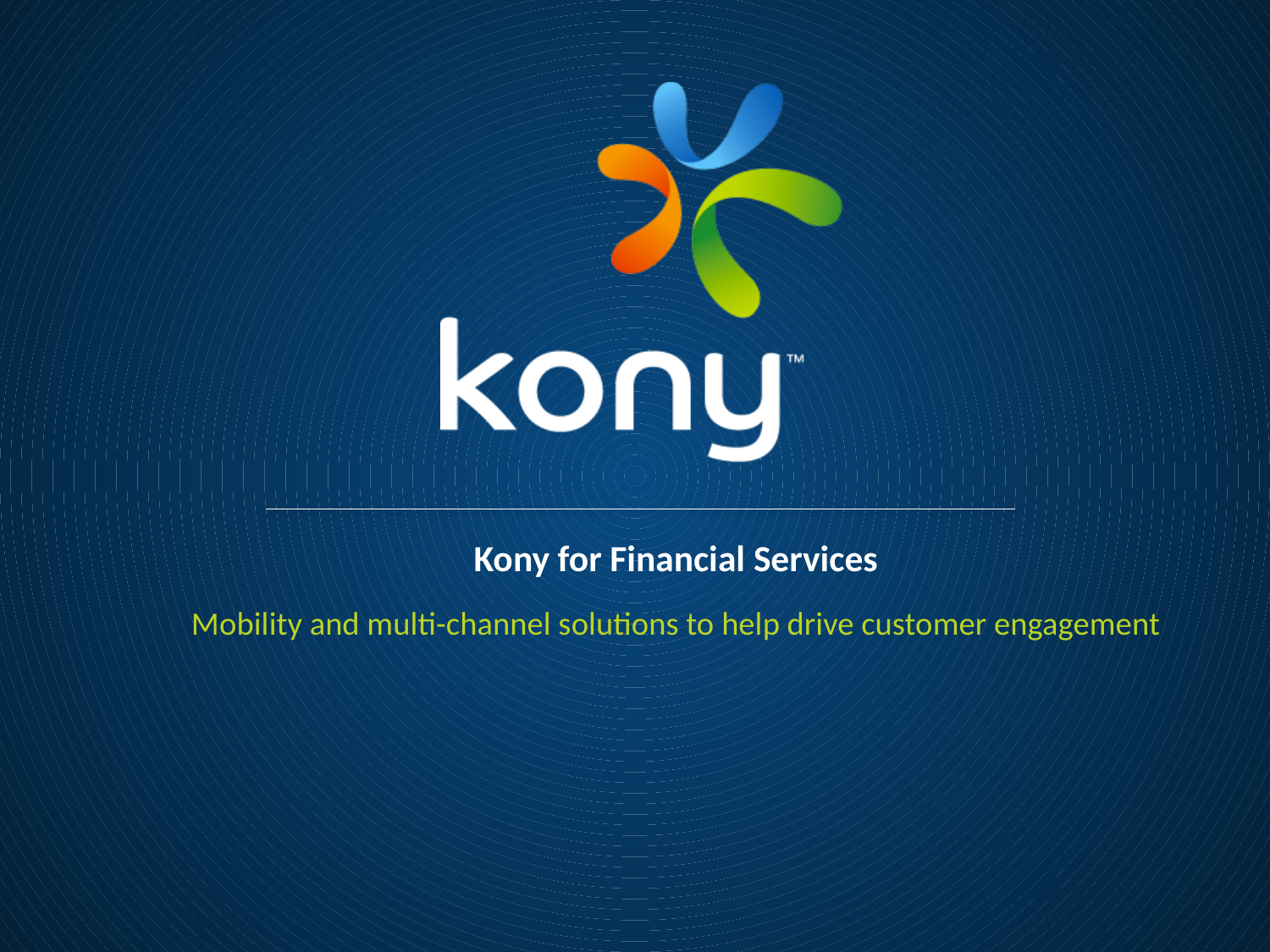

# Kony for Financial Services Mobility and multi-channel solutions to help drive customer engagement